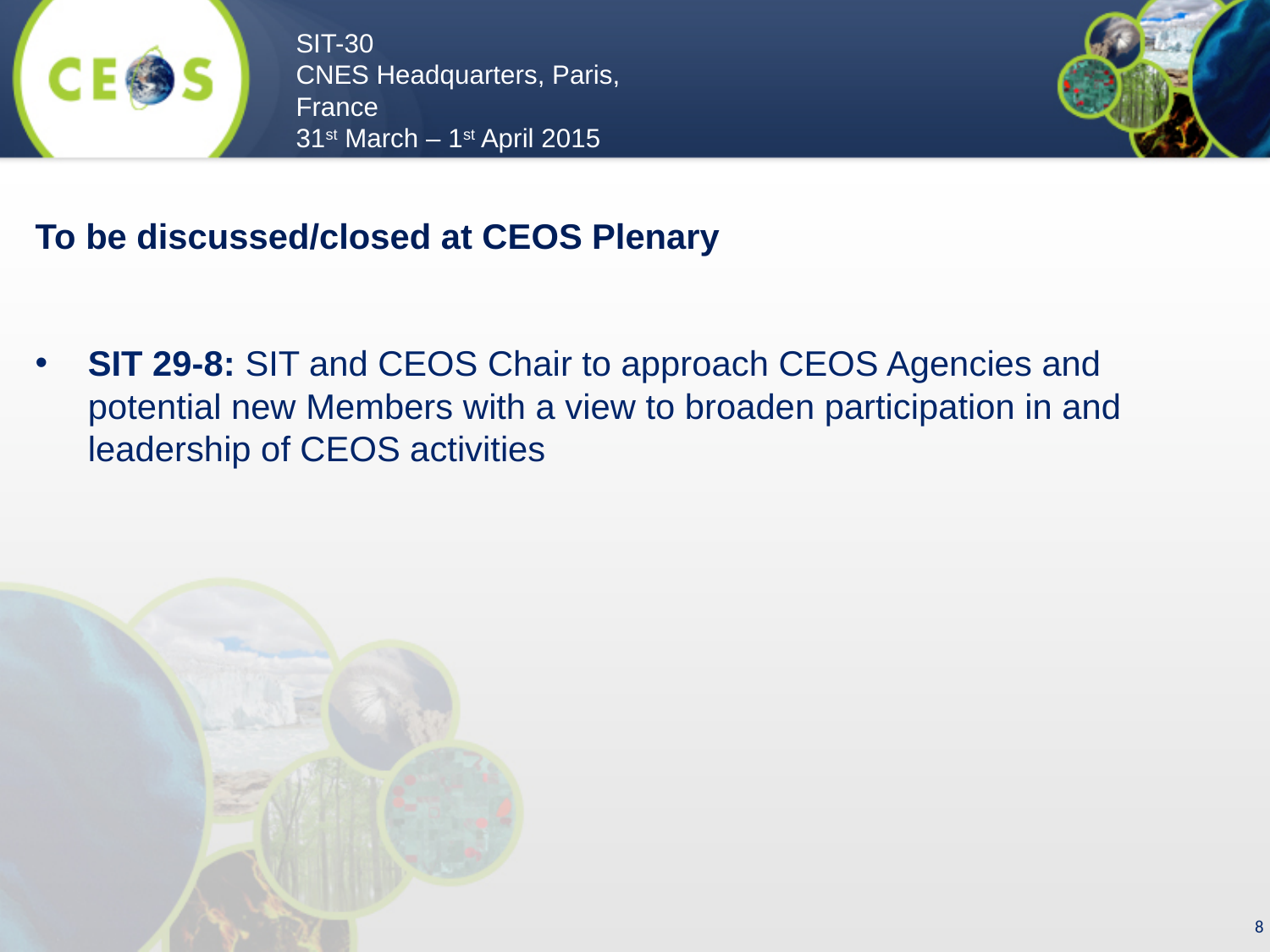

To be discussed/closed at CEOS Plenary

SIT 29-8: SIT and CEOS Chair to approach CEOS Agencies and potential new Members with a view to broaden participation in and leadership of CEOS activities

8